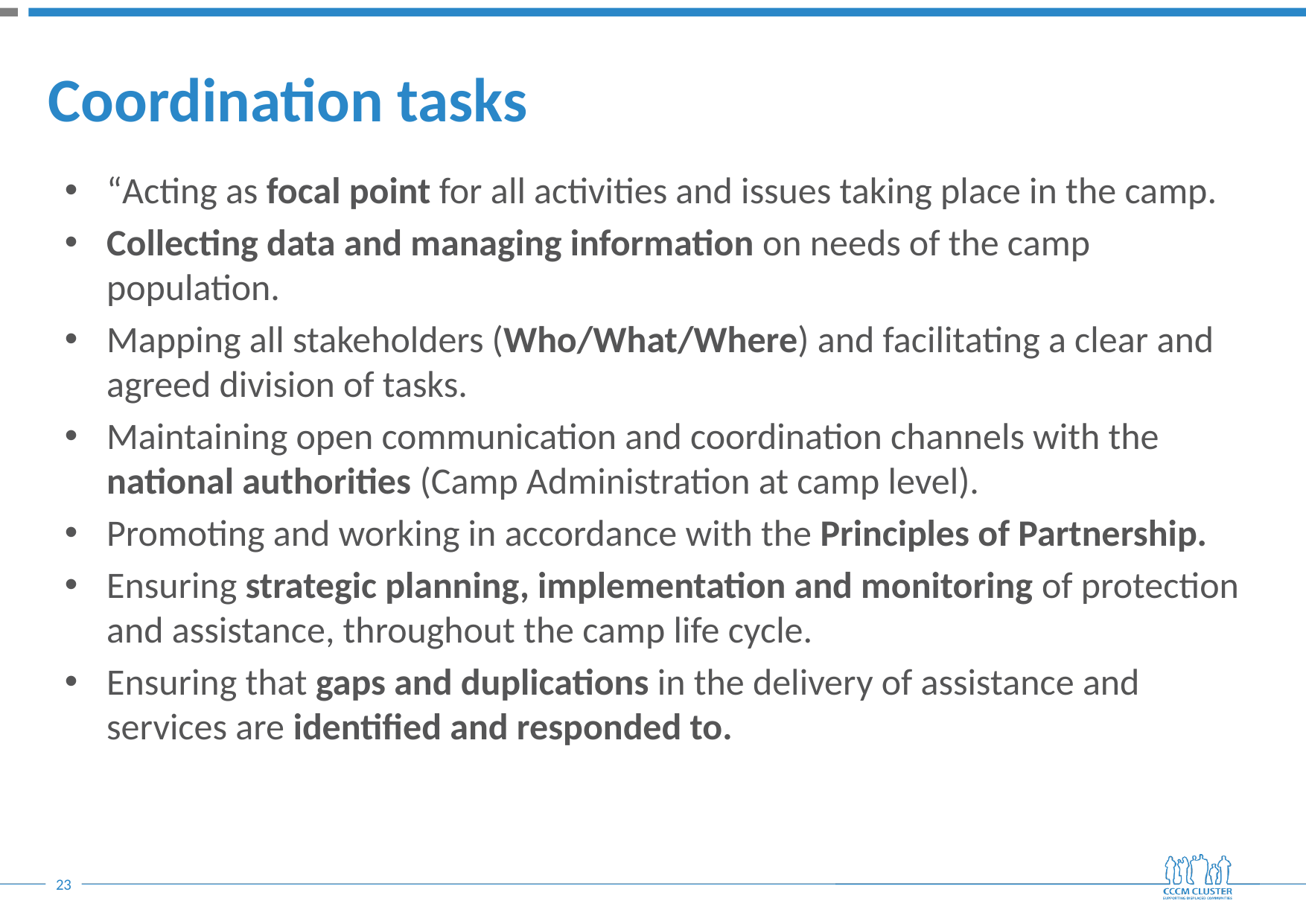

# Coordination tasks
“Acting as focal point for all activities and issues taking place in the camp.
Collecting data and managing information on needs of the camp population.
Mapping all stakeholders (Who/What/Where) and facilitating a clear and agreed division of tasks.
Maintaining open communication and coordination channels with the national authorities (Camp Administration at camp level).
Promoting and working in accordance with the Principles of Partnership.
Ensuring strategic planning, implementation and monitoring of protection and assistance, throughout the camp life cycle.
Ensuring that gaps and duplications in the delivery of assistance and services are identified and responded to.